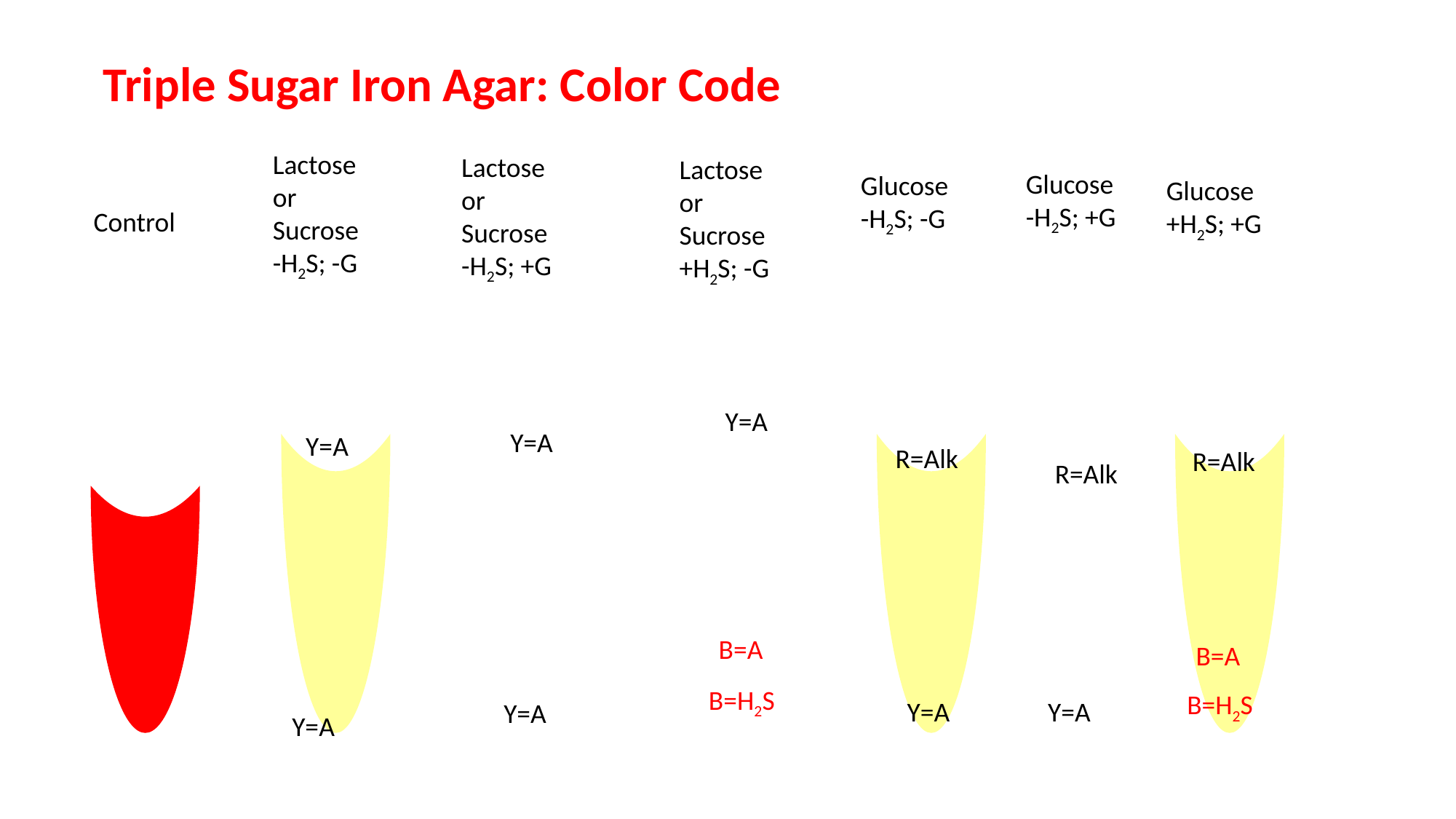

Triple Sugar Iron Agar: Color Code
Lactose or Sucrose
-H2S; -G
Lactose or Sucrose
-H2S; +G
Lactose or Sucrose
+H2S; -G
Glucose
-H2S; +G
Glucose
-H2S; -G
Glucose
+H2S; +G
Control
Y=A
Y=A
Y=A
R=Alk
R=Alk
R=Alk
B=A
B=A
B=H2S
B=H2S
Y=A
Y=A
Y=A
Y=A